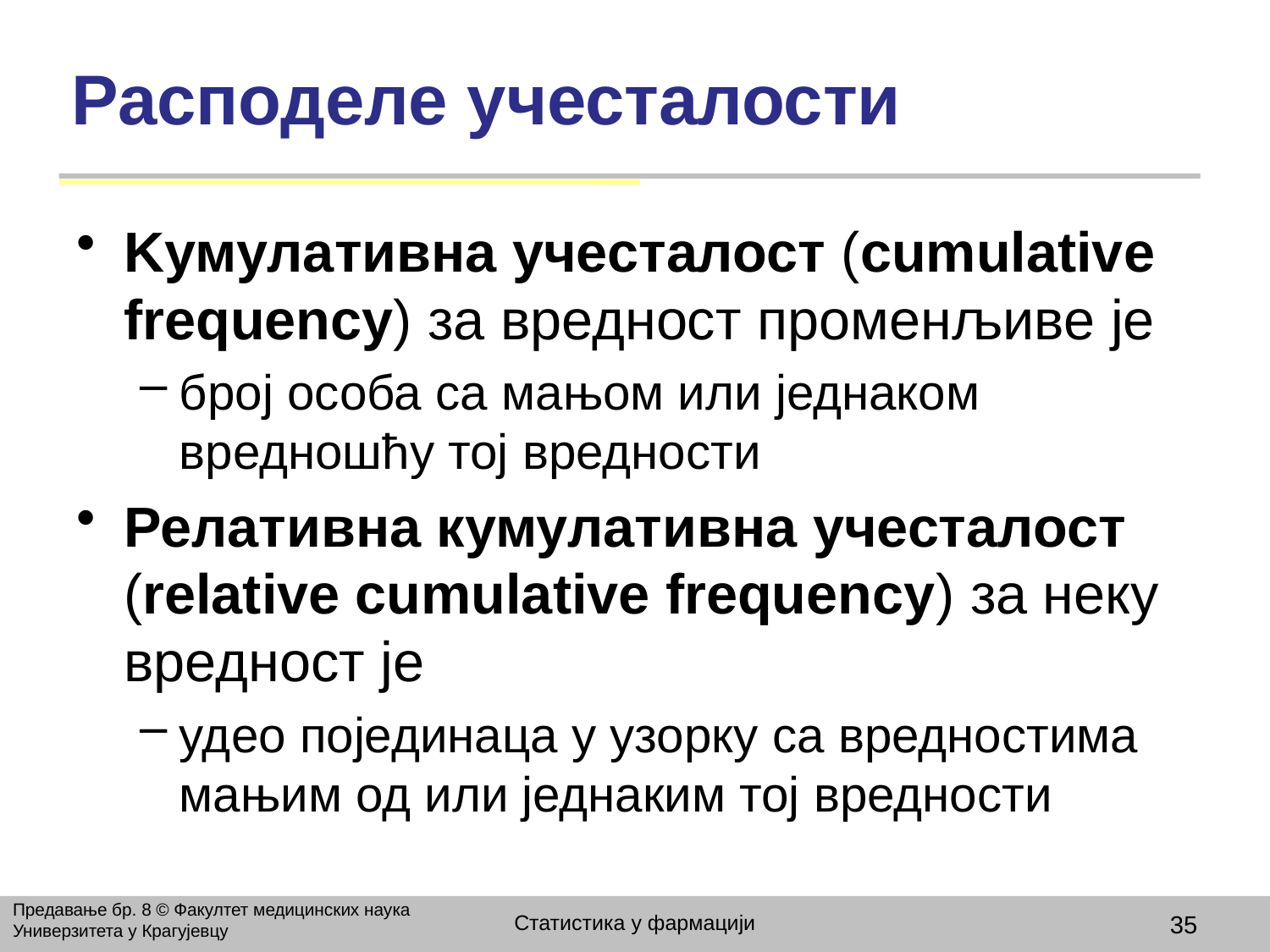

# Расподеле учесталости
Kумулативна учесталост (cumulative frequency) за вредност променљиве је
број особа са мањом или једнаком вредношћу тој вредности
Релативна кумулативна учесталост (relative cumulative frequency) за неку вредност је
удео појединаца у узорку са вредностима мањим од или једнаким тој вредности
Предавање бр. 8 © Факултет медицинских наука Универзитета у Крагујевцу
Статистика у фармацији
35